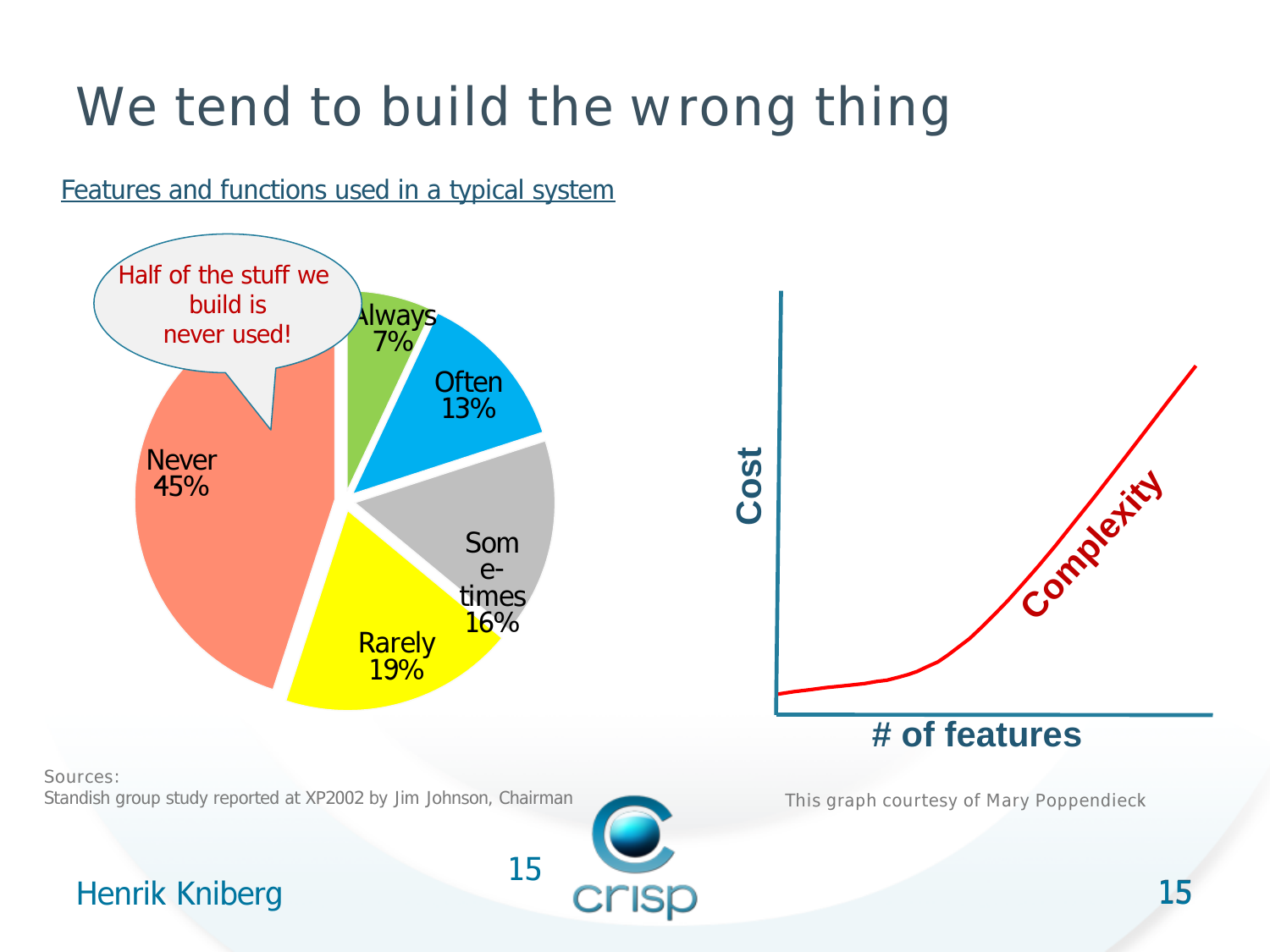

# We tend to build the wrong thing
Features and functions used in a typical system

### Chart

| Category | Features and functions used in a typical system |
|---|---|
| Always | 0.07 |
| Often | 0.13 |
| Sometimes | 0.160000000000003 |
| Rarely | 0.190000000000002 |
| Never | 0.45 |
Half of the stuff we
build is
never used!

Cost
Complexity
# of features

Sources:
Standish group study reported at XP2002 by Jim Johnson, Chairman
This graph courtesy of Mary Poppendieck
15
15
Henrik Kniberg